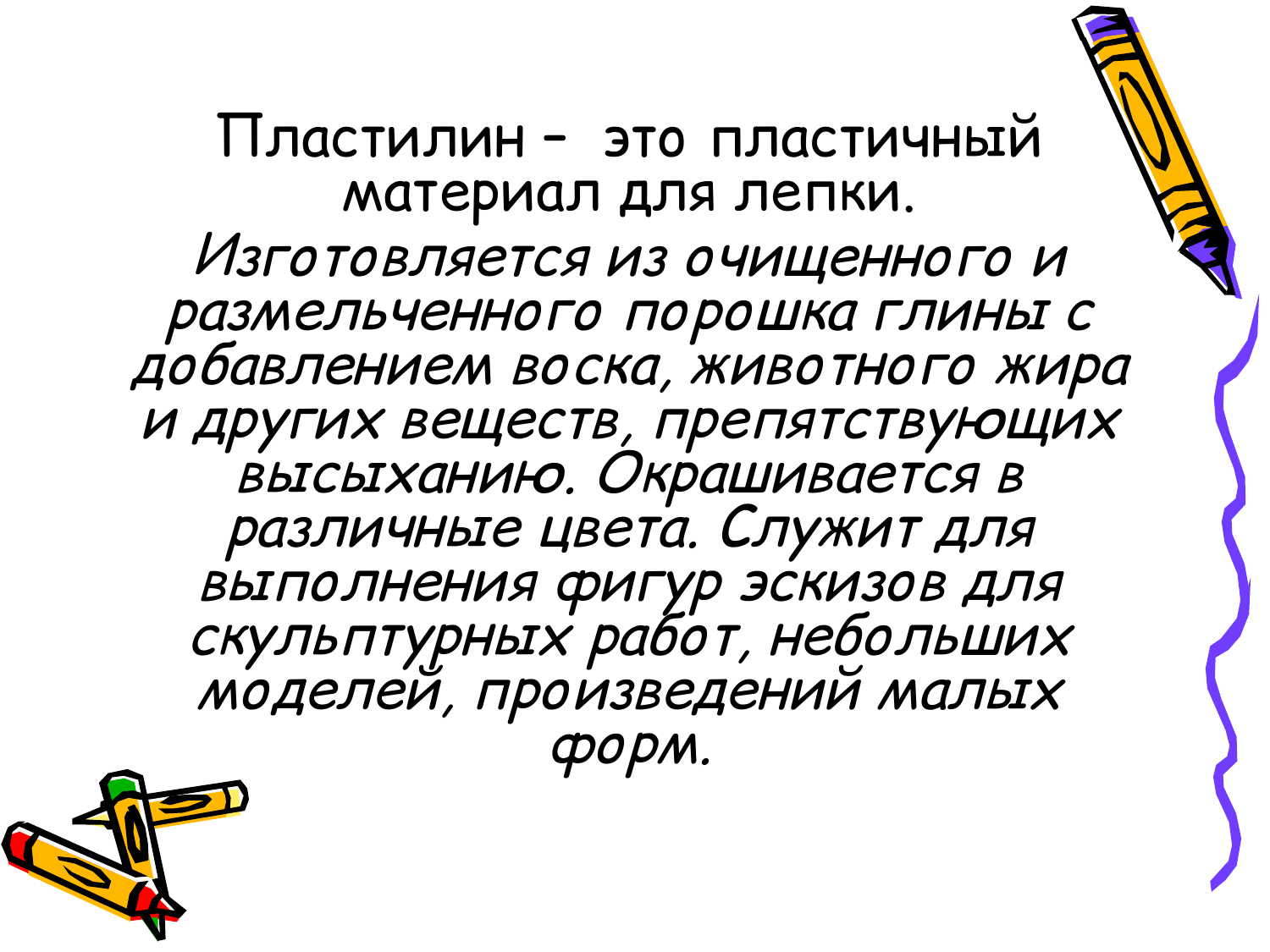

Пластилин –  это пластичный материал для лепки.
Изготовляется из очищенного и размельченного порошка глины с добавлением воска, животного жира и других веществ, препятствующих высыханию. Окрашивается в различные цвета. Служит для выполнения фигур эскизов для скульптурных работ, небольших моделей, произведений малых форм.